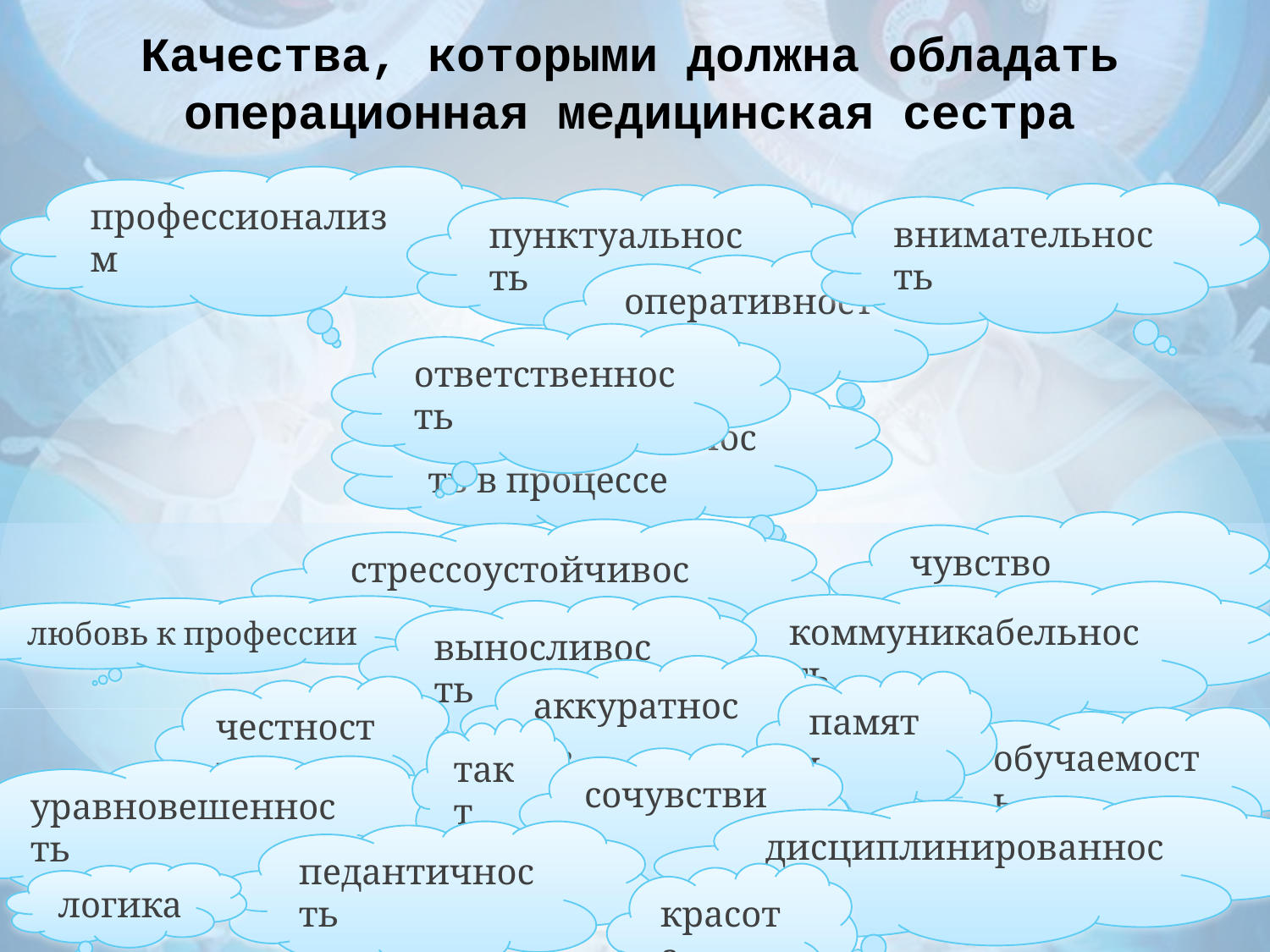

Качества, которыми должна обладать операционная медицинская сестра
профессионализм
внимательность
пунктуальность
оперативность
ответственность
заинтересованность в процессе
чувство юмора
стрессоустойчивость
коммуникабельность
любовь к профессии
выносливость
аккуратность
память
честность
обучаемость
такт
сочувствие
уравновешенность
дисциплинированность
педантичность
логика
красота